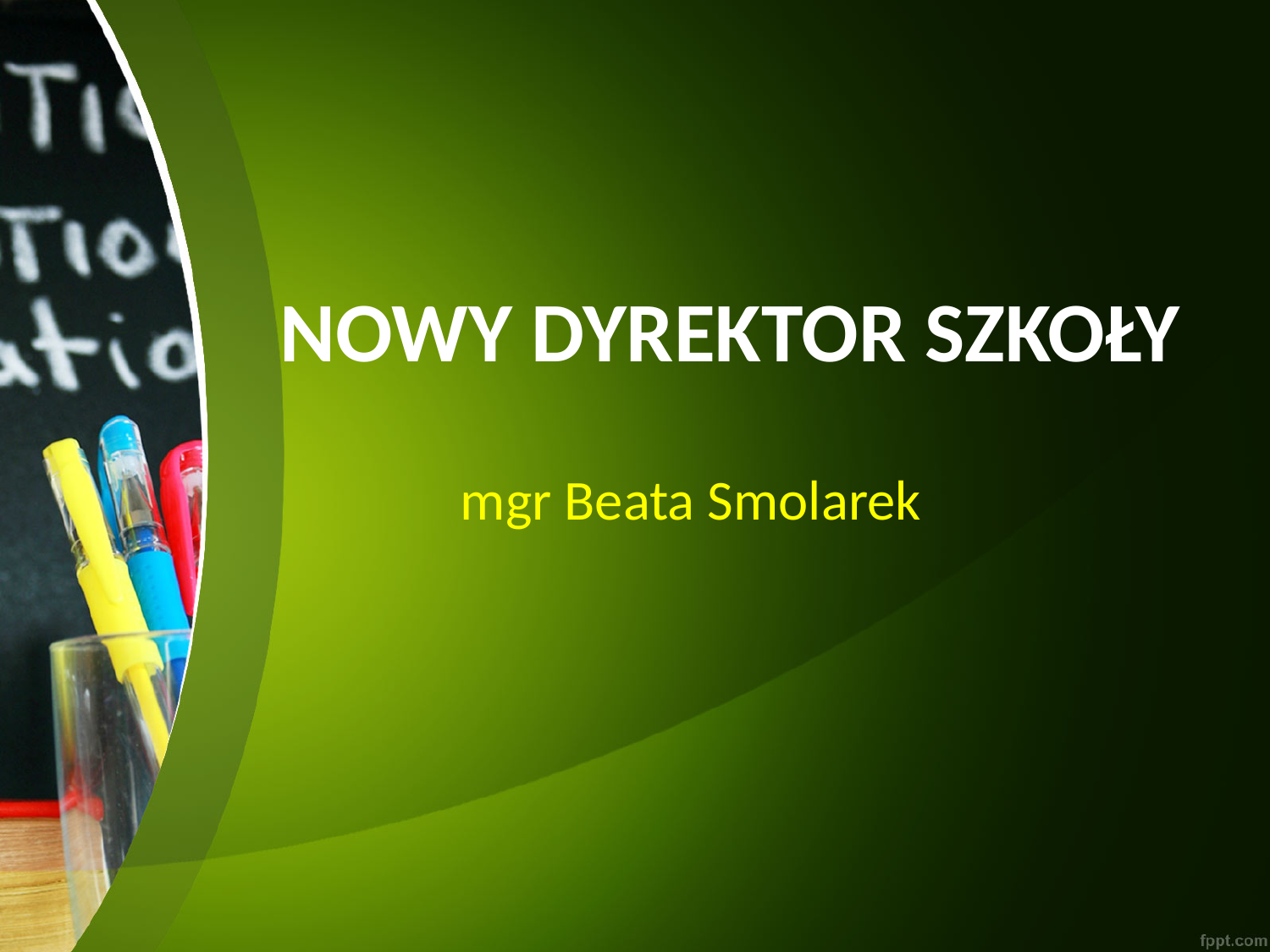

NOWY DYREKTOR SZKOŁY
# mgr Beata Smolarek